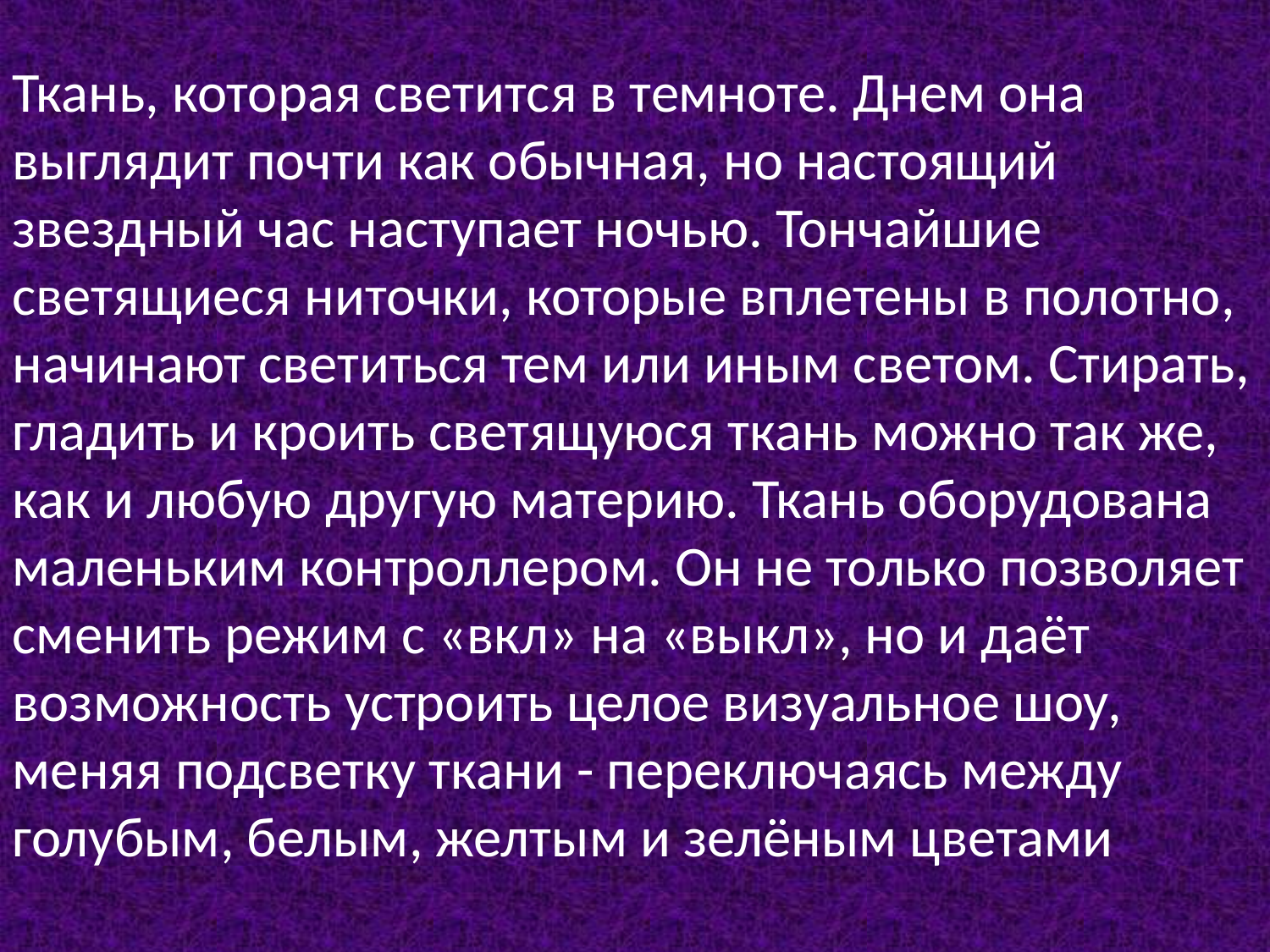

#
Ткань, которая светится в темноте. Днем она выглядит почти как обычная, но настоящий звездный час наступает ночью. Тончайшие светящиеся ниточки, которые вплетены в полотно, начинают светиться тем или иным светом. Стирать, гладить и кроить светящуюся ткань можно так же, как и любую другую материю. Ткань оборудована маленьким контроллером. Он не только позволяет сменить режим с «вкл» на «выкл», но и даёт возможность устроить целое визуальное шоу, меняя подсветку ткани - переключаясь между голубым, белым, желтым и зелёным цветами